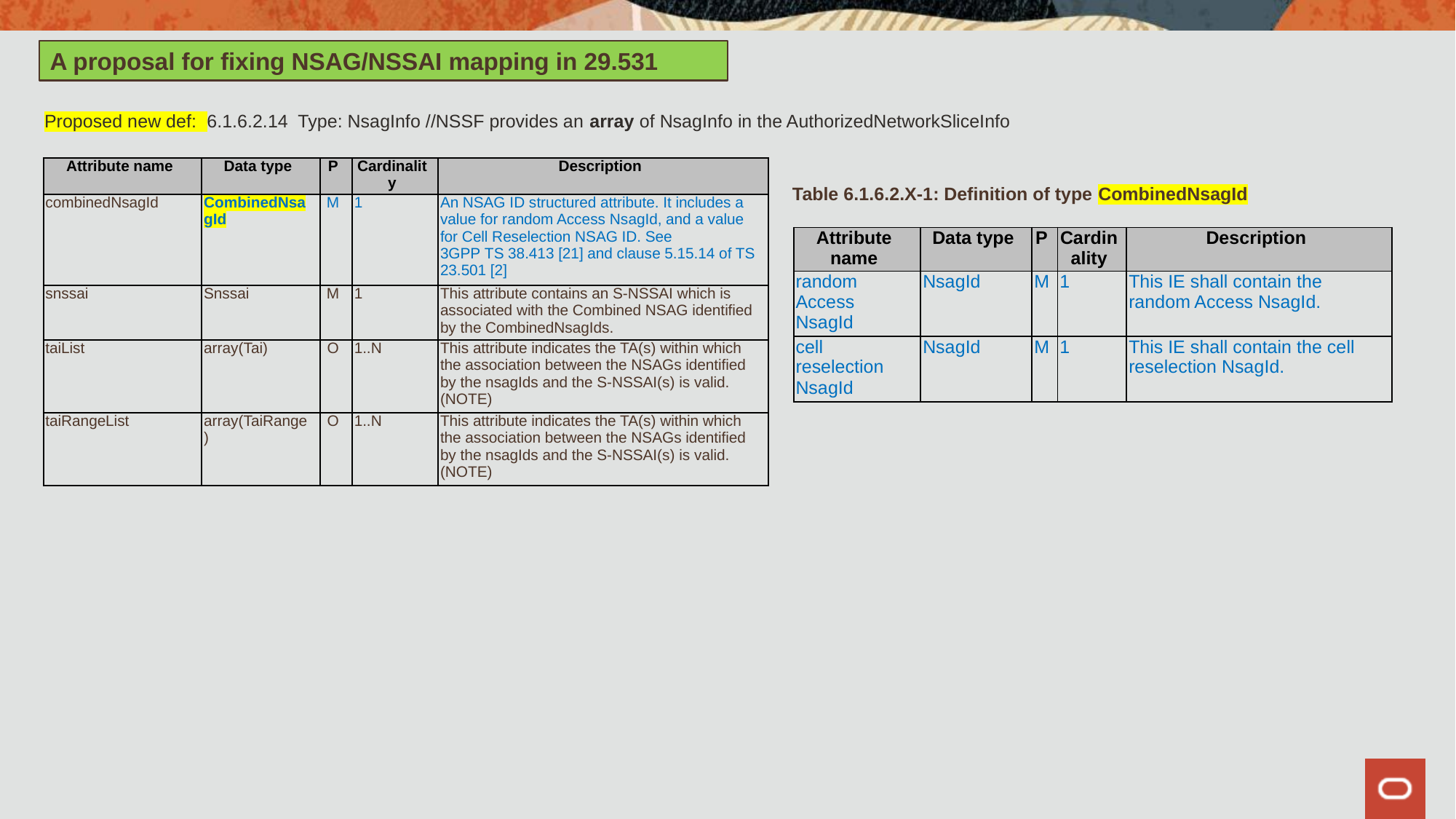

A proposal for fixing NSAG/NSSAI mapping in 29.531
Proposed new def:  6.1.6.2.14  Type: NsagInfo //NSSF provides an array of NsagInfo in the AuthorizedNetworkSliceInfo
| Attribute name | Data type | P | Cardinality | Description |
| --- | --- | --- | --- | --- |
| combinedNsagId | CombinedNsagId | M | 1 | An NSAG ID structured attribute. It includes a value for random Access NsagId, and a value for Cell Reselection NSAG ID. See 3GPP TS 38.413 [21] and clause 5.15.14 of TS 23.501 [2] |
| snssai | Snssai | M | 1 | This attribute contains an S-NSSAI which is associated with the Combined NSAG identified by the CombinedNsagIds. |
| taiList | array(Tai) | O | 1..N | This attribute indicates the TA(s) within which the association between the NSAGs identified by the nsagIds and the S-NSSAI(s) is valid. (NOTE) |
| taiRangeList | array(TaiRange) | O | 1..N | This attribute indicates the TA(s) within which the association between the NSAGs identified by the nsagIds and the S-NSSAI(s) is valid. (NOTE) |
Table 6.1.6.2.X-1: Definition of type CombinedNsagId
| Attribute name | Data type | P | Cardinality | Description |
| --- | --- | --- | --- | --- |
| random Access NsagId | NsagId | M | 1 | This IE shall contain the random Access NsagId. |
| cell reselection NsagId | NsagId | M | 1 | This IE shall contain the cell reselection NsagId. |